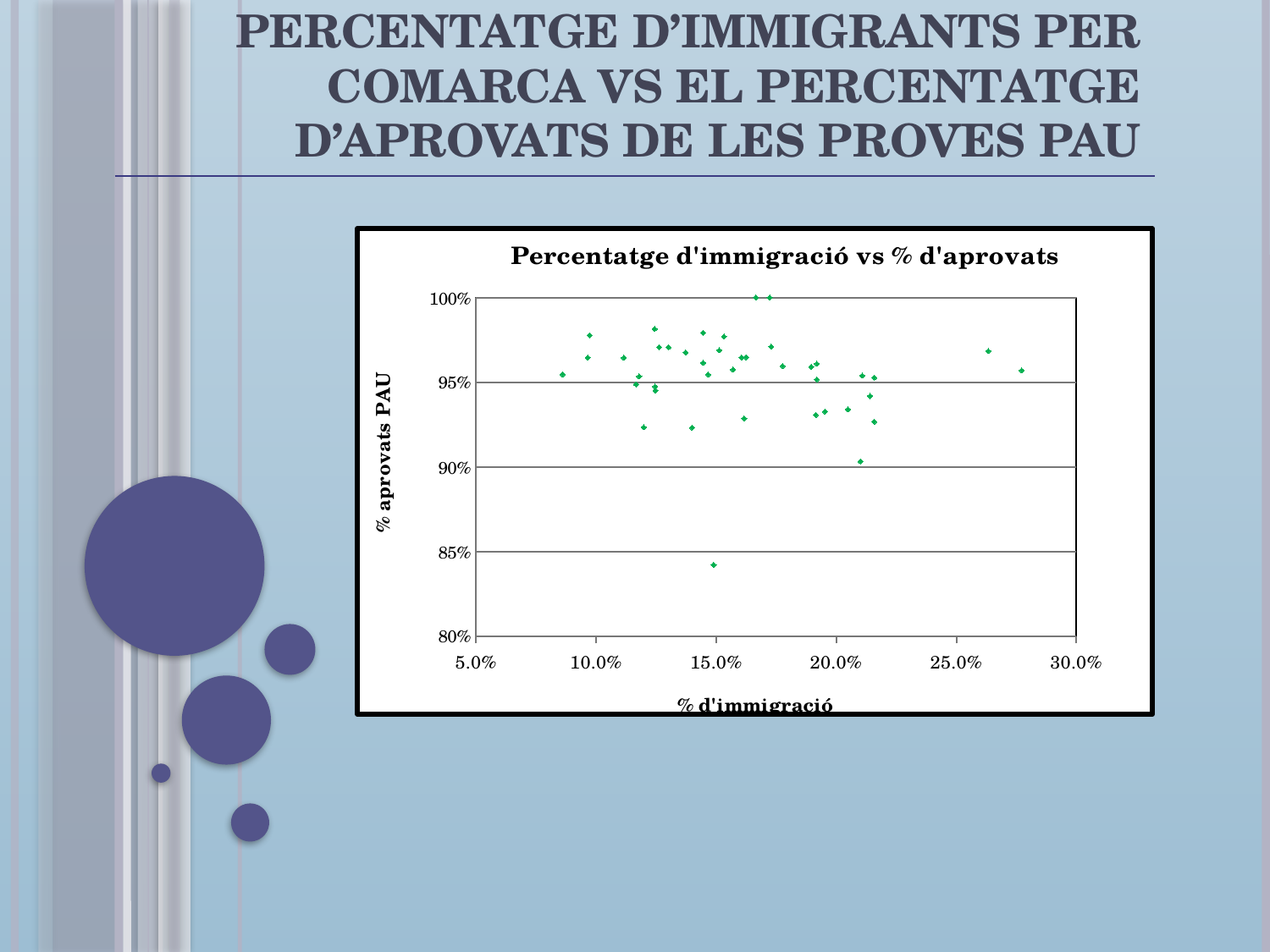

Percentatge d’immigrants per comarca vs el percentatge d’aprovats de les proves PAU

Coeficient de Pearson: 0,3535

### Chart: Percentatge d'immigració vs % d'aprovats

| Category |  |
|---|---|